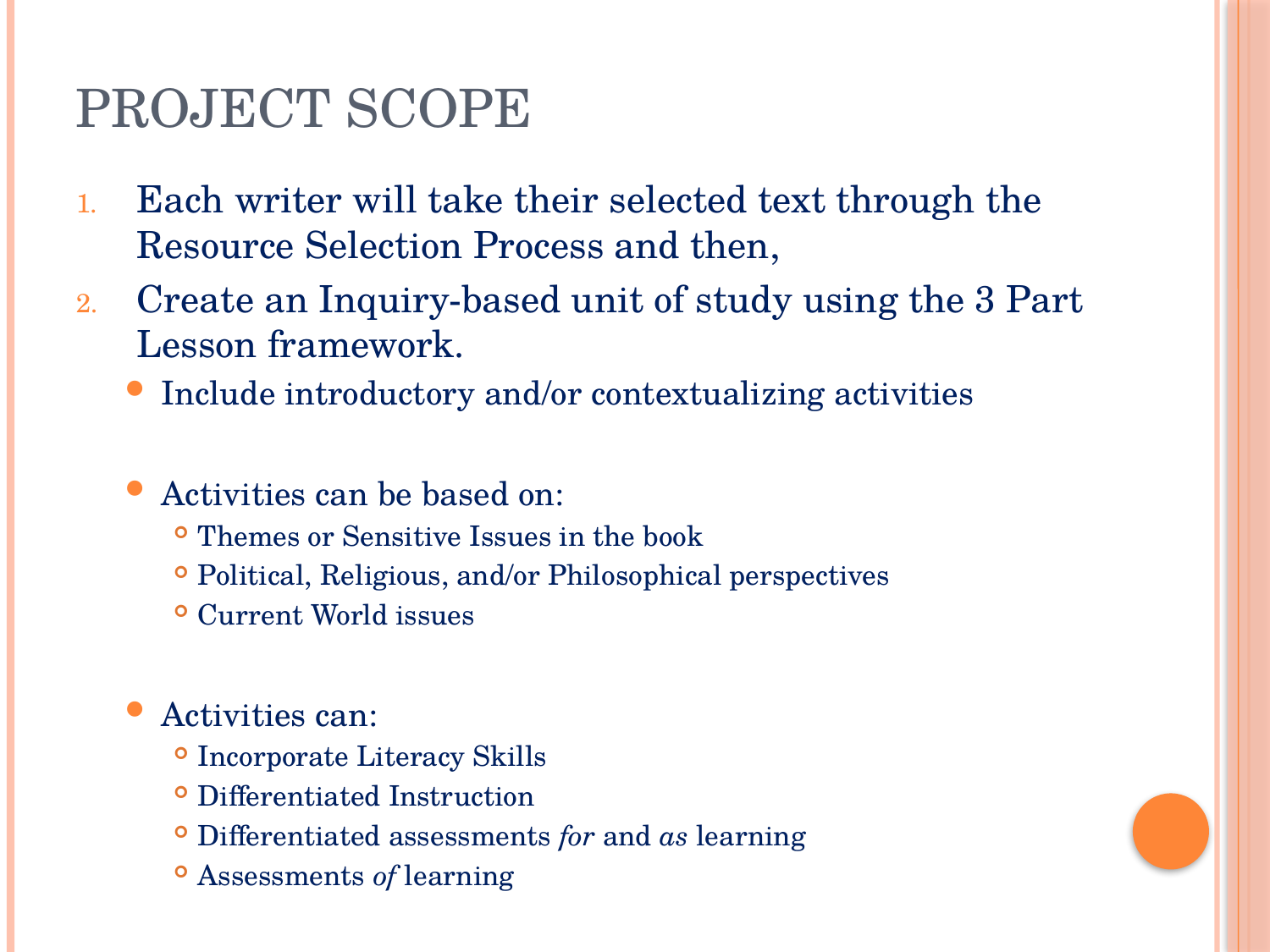

# PROJECT SCOPE
Each writer will take their selected text through the Resource Selection Process and then,
Create an Inquiry-based unit of study using the 3 Part Lesson framework.
Include introductory and/or contextualizing activities

Activities can be based on:
Themes or Sensitive Issues in the book
Political, Religious, and/or Philosophical perspectives
Current World issues

Activities can:
Incorporate Literacy Skills
Differentiated Instruction
Differentiated assessments for and as learning
Assessments of learning